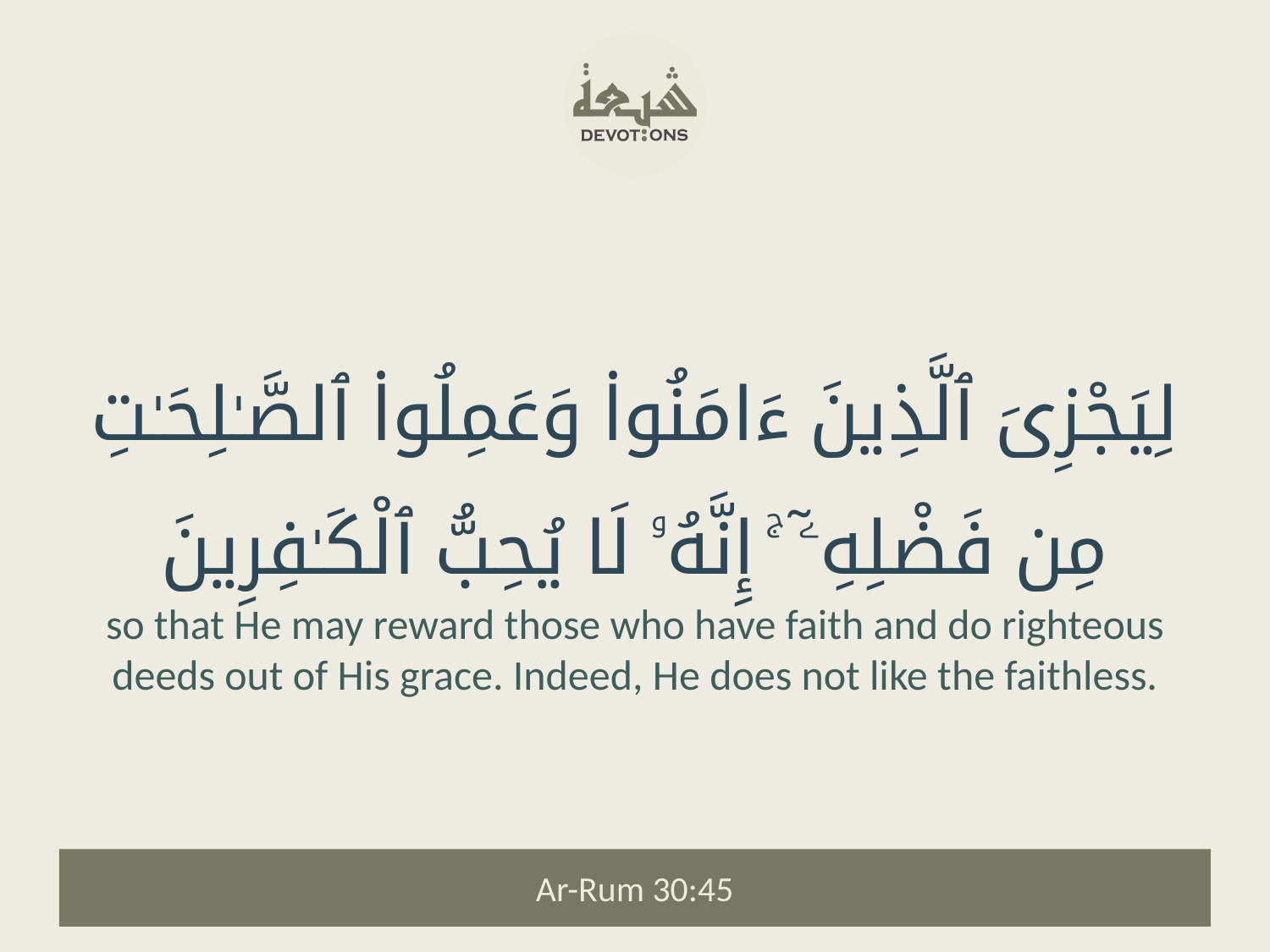

لِيَجْزِىَ ٱلَّذِينَ ءَامَنُوا۟ وَعَمِلُوا۟ ٱلصَّـٰلِحَـٰتِ مِن فَضْلِهِۦٓ ۚ إِنَّهُۥ لَا يُحِبُّ ٱلْكَـٰفِرِينَ
so that He may reward those who have faith and do righteous deeds out of His grace. Indeed, He does not like the faithless.
Ar-Rum 30:45